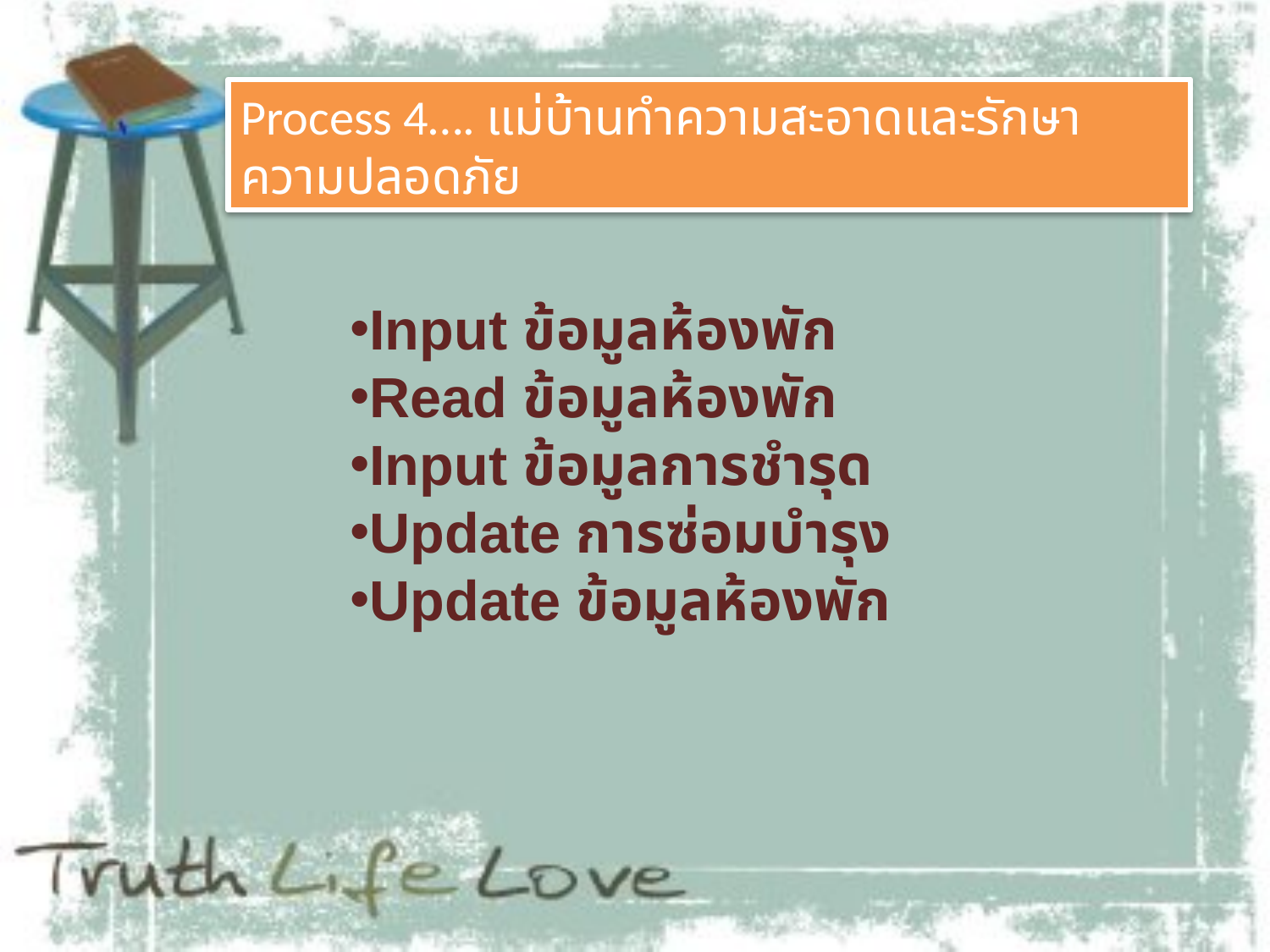

Process 4…. แม่บ้านทำความสะอาดและรักษาความปลอดภัย
Input ข้อมูลห้องพัก
Read ข้อมูลห้องพัก
Input ข้อมูลการชำรุด
Update การซ่อมบำรุง
Update ข้อมูลห้องพัก